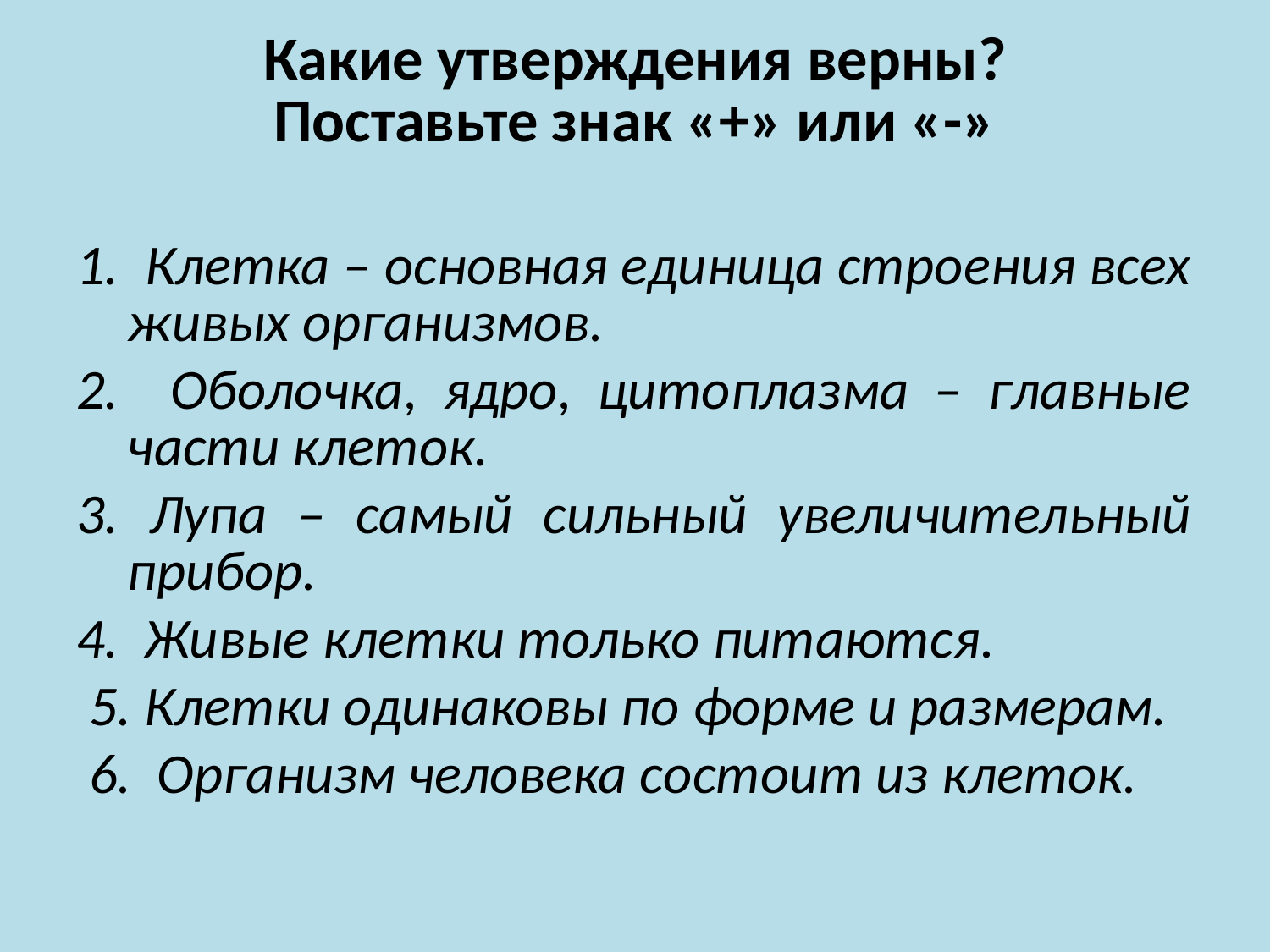

# Какие утверждения верны? Поставьте знак «+» или «-»
1.  Клетка – основная единица строения всех живых организмов.
2.  Оболочка, ядро, цитоплазма – главные части клеток.
3. Лупа – самый сильный увеличительный прибор.
4.  Живые клетки только питаются.
 5. Клетки одинаковы по форме и размерам.
 6.  Организм человека состоит из клеток.